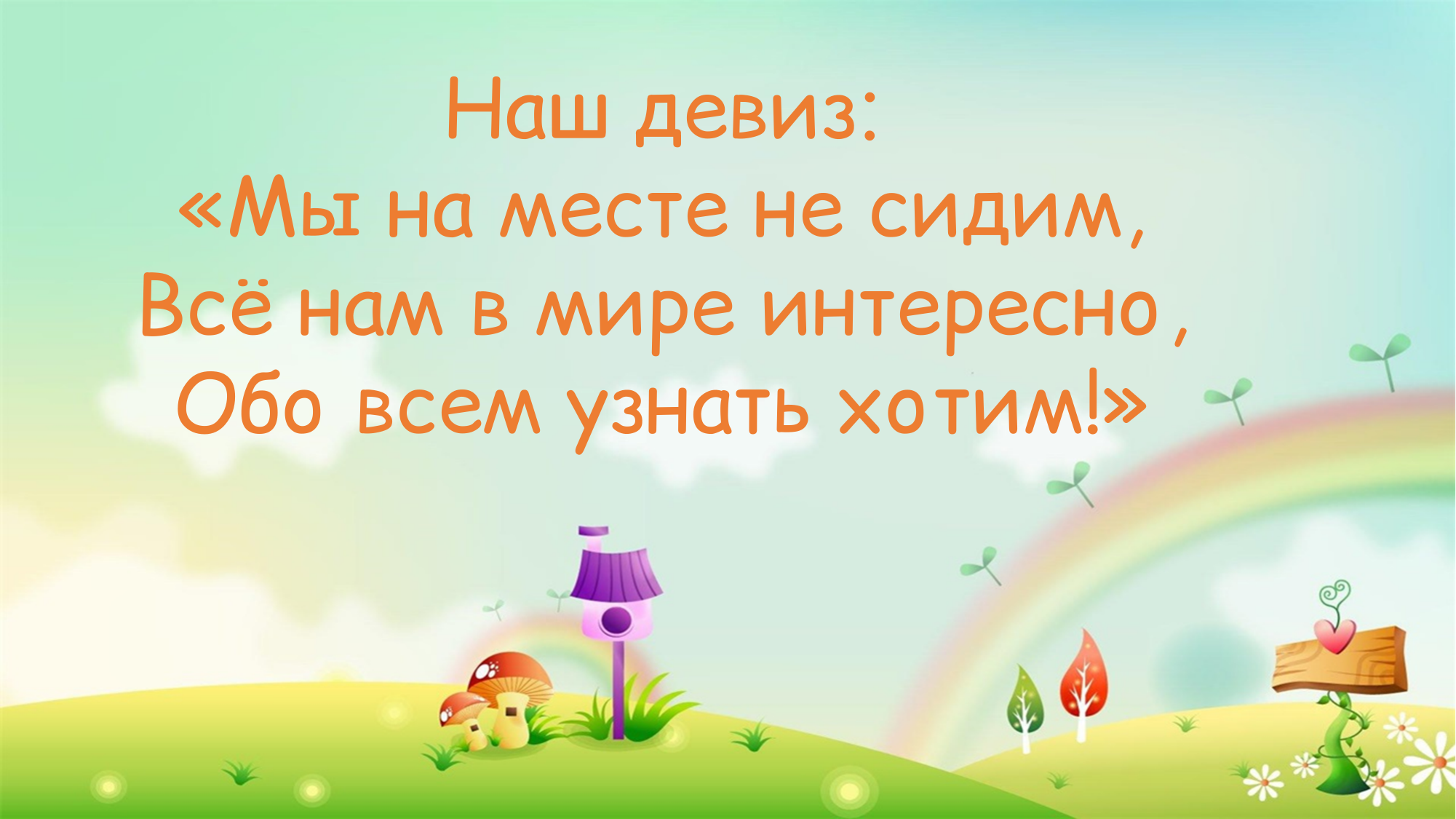

Наш девиз:
«Мы на месте не сидим,
Всё нам в мире интересно,
Обо всем узнать хотим!»